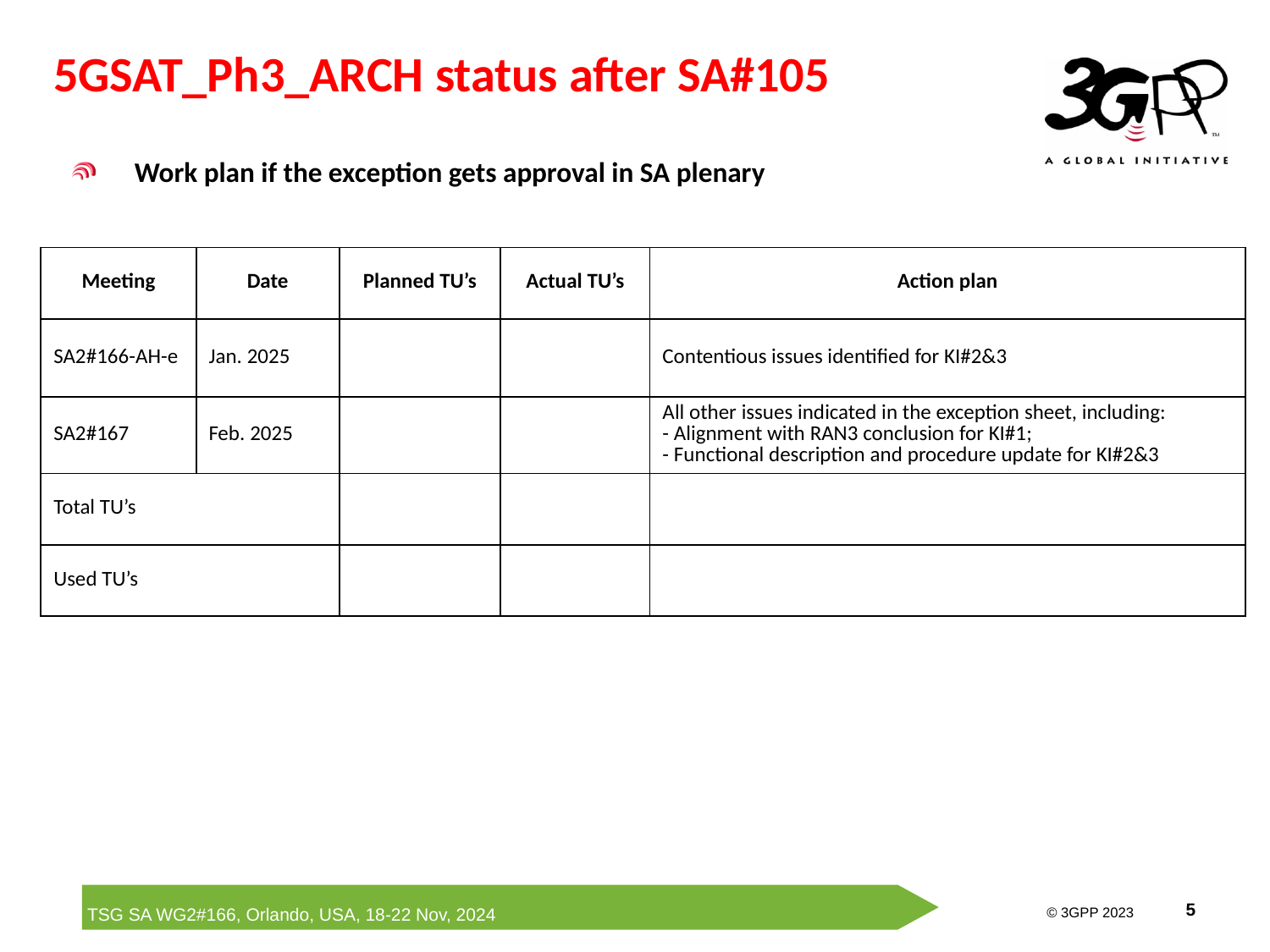

5GSAT_Ph3_ARCH status after SA#105
Work plan if the exception gets approval in SA plenary
| Meeting | Date | Planned TU’s | Actual TU’s | Action plan |
| --- | --- | --- | --- | --- |
| SA2#166-AH-e | Jan. 2025 |  |  | Contentious issues identified for KI#2&3 |
| SA2#167 | Feb. 2025 |  |  | All other issues indicated in the exception sheet, including: - Alignment with RAN3 conclusion for KI#1; - Functional description and procedure update for KI#2&3 |
| Total TU’s |  |  |  |  |
| Used TU’s |  |  |  |  |